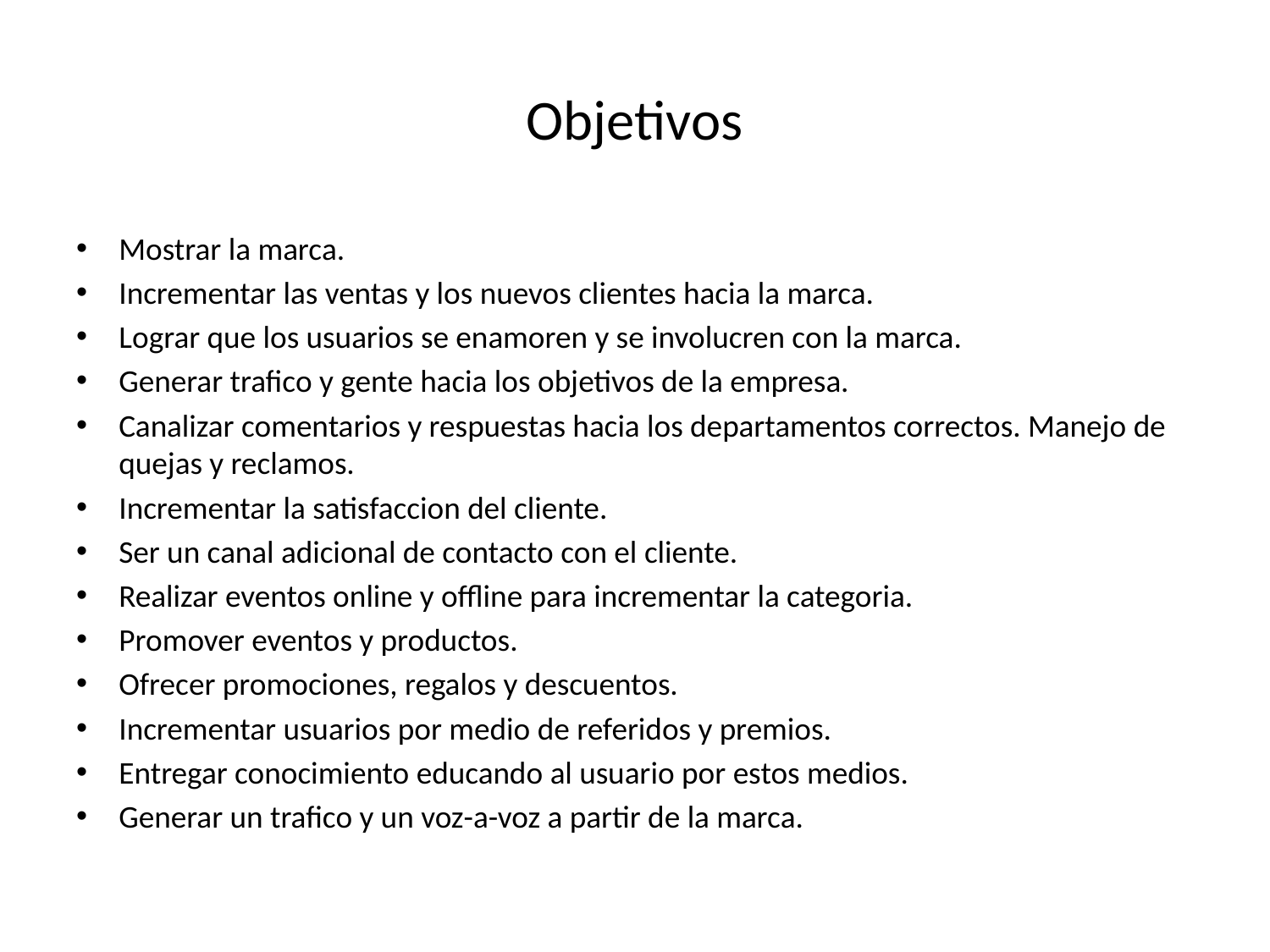

# Objetivos
Mostrar la marca.
Incrementar las ventas y los nuevos clientes hacia la marca.
Lograr que los usuarios se enamoren y se involucren con la marca.
Generar trafico y gente hacia los objetivos de la empresa.
Canalizar comentarios y respuestas hacia los departamentos correctos. Manejo de quejas y reclamos.
Incrementar la satisfaccion del cliente.
Ser un canal adicional de contacto con el cliente.
Realizar eventos online y offline para incrementar la categoria.
Promover eventos y productos.
Ofrecer promociones, regalos y descuentos.
Incrementar usuarios por medio de referidos y premios.
Entregar conocimiento educando al usuario por estos medios.
Generar un trafico y un voz-a-voz a partir de la marca.